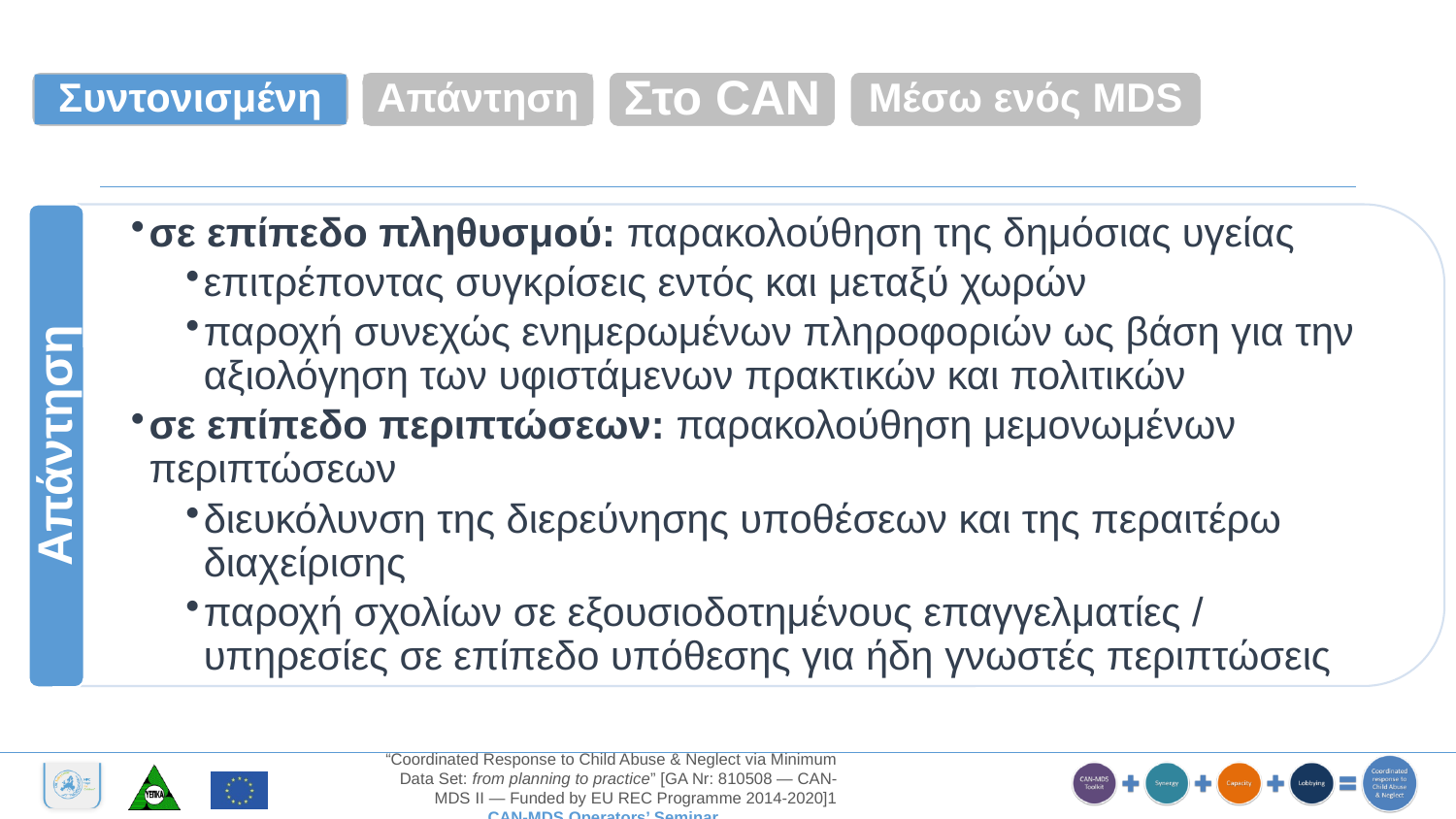

Μέσω ενός MDS

Συντονισμένη

Απάντηση

Στο CAN

Απάντηση

σε επίπεδο πληθυσμού: παρακολούθηση της δημόσιας υγείας
επιτρέποντας συγκρίσεις εντός και μεταξύ χωρών
παροχή συνεχώς ενημερωμένων πληροφοριών ως βάση για την αξιολόγηση των υφιστάμενων πρακτικών και πολιτικών
σε επίπεδο περιπτώσεων: παρακολούθηση μεμονωμένων περιπτώσεων
διευκόλυνση της διερεύνησης υποθέσεων και της περαιτέρω διαχείρισης
παροχή σχολίων σε εξουσιοδοτημένους επαγγελματίες / υπηρεσίες σε επίπεδο υπόθεσης για ήδη γνωστές περιπτώσεις